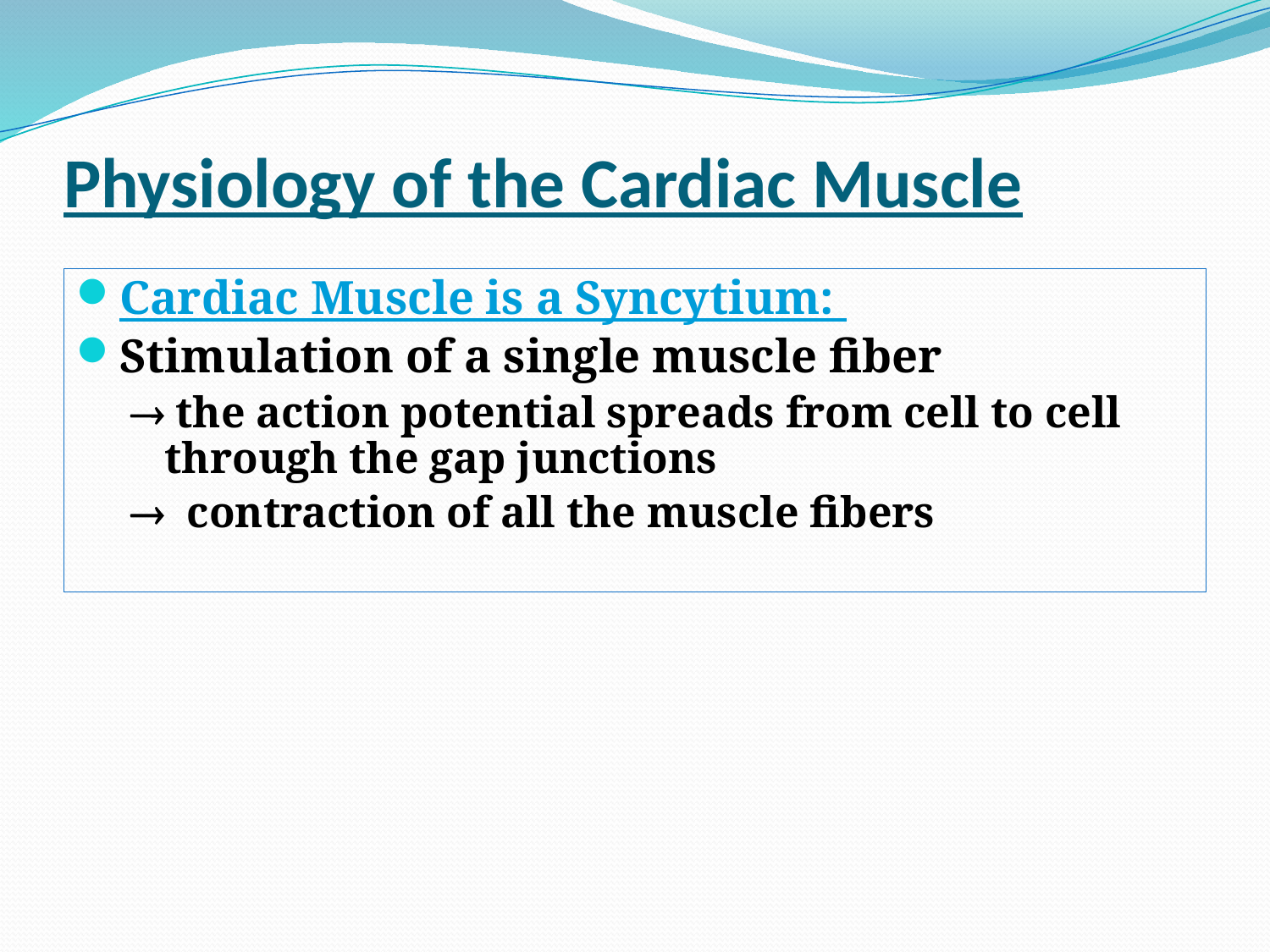

# Physiology of the Cardiac Muscle
Cardiac Muscle is a Syncytium:
Stimulation of a single muscle fiber
→ the action potential spreads from cell to cell through the gap junctions
→  contraction of all the muscle fibers